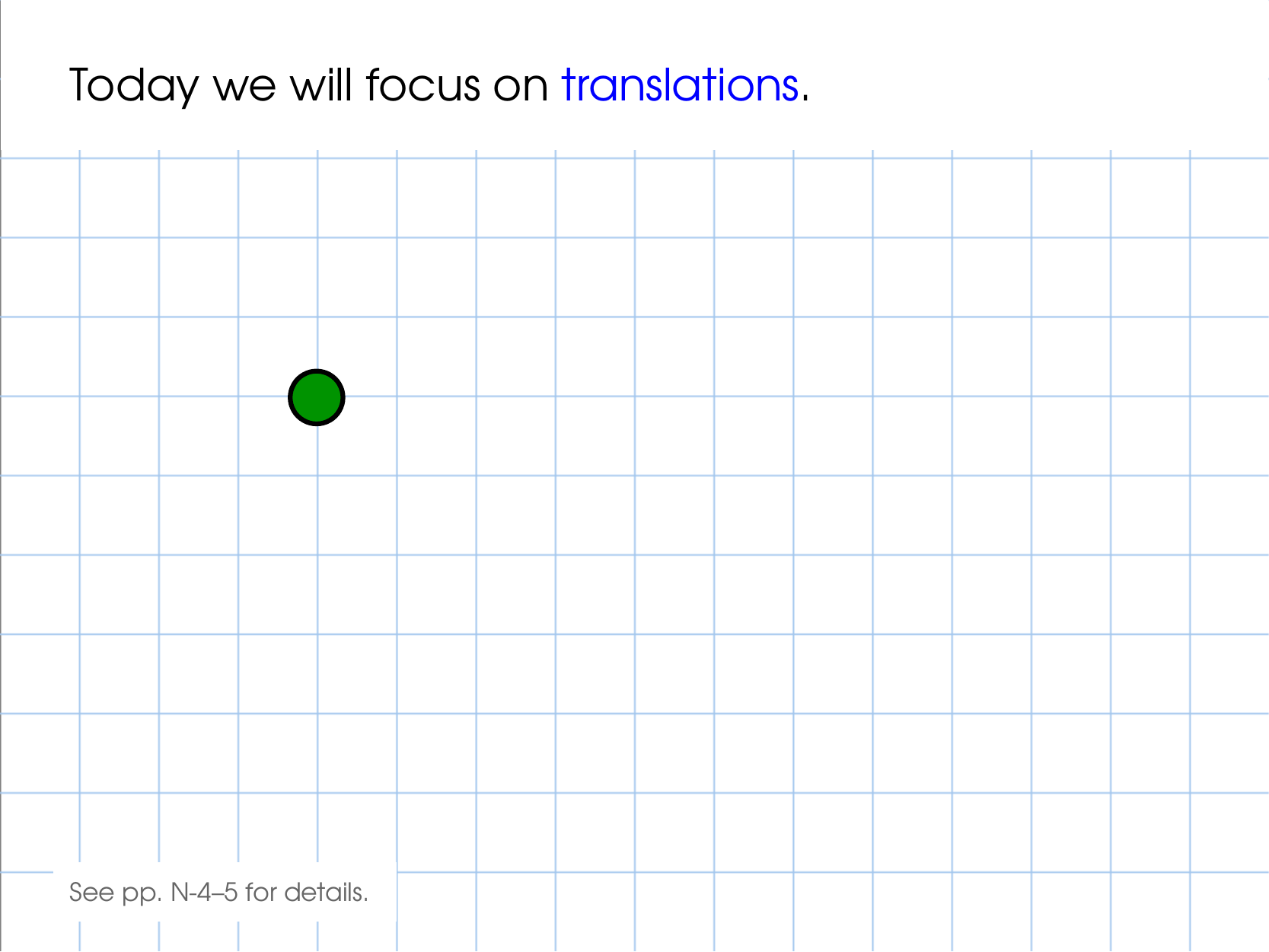

Today we will focus on translations.

See pp. N-4–5 for details.